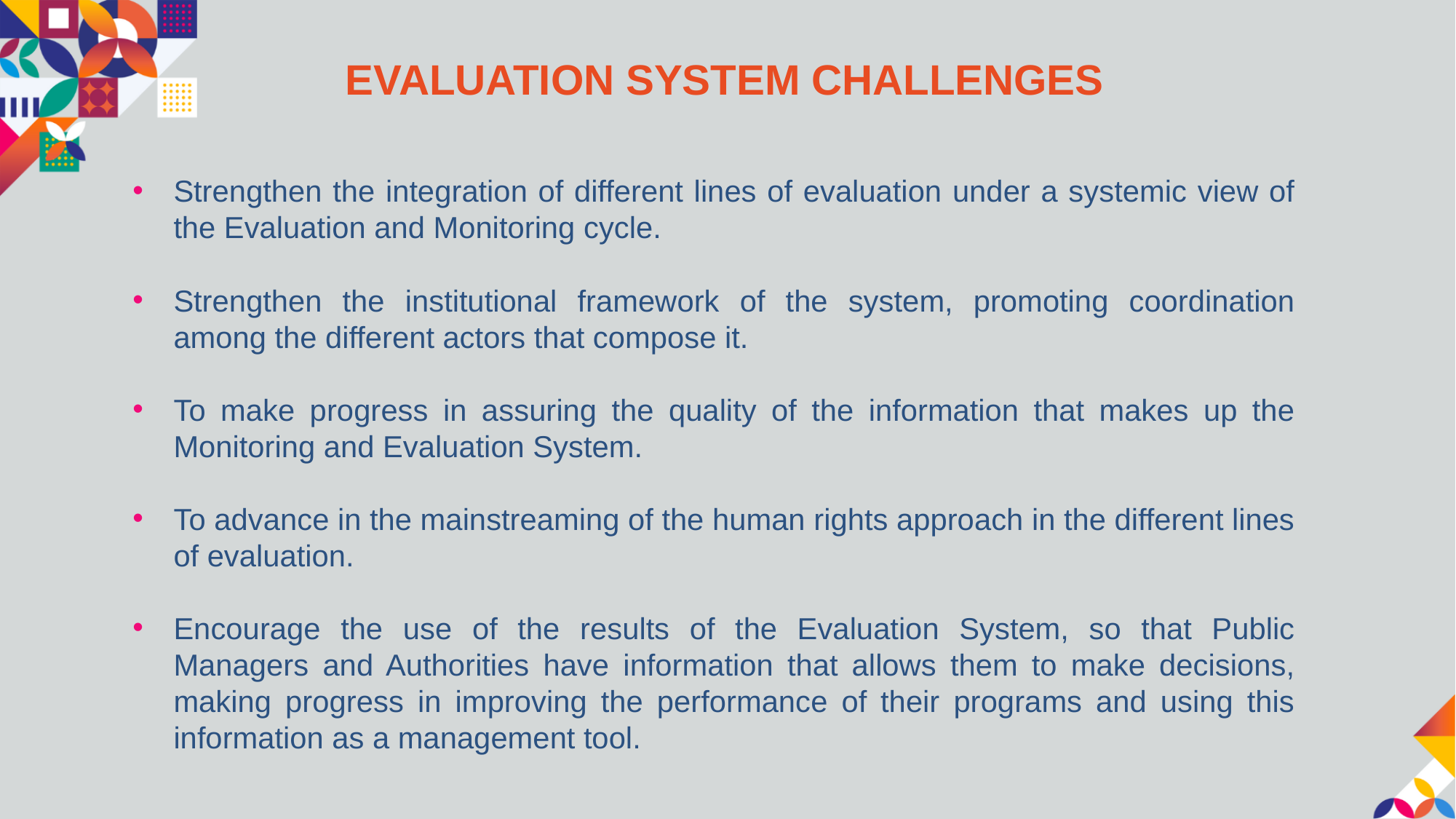

EVALUATION SYSTEM CHALLENGES
Strengthen the integration of different lines of evaluation under a systemic view of the Evaluation and Monitoring cycle.

Strengthen the institutional framework of the system, promoting coordination among the different actors that compose it.

To make progress in assuring the quality of the information that makes up the Monitoring and Evaluation System.

To advance in the mainstreaming of the human rights approach in the different lines of evaluation.

Encourage the use of the results of the Evaluation System, so that Public Managers and Authorities have information that allows them to make decisions, making progress in improving the performance of their programs and using this information as a management tool.